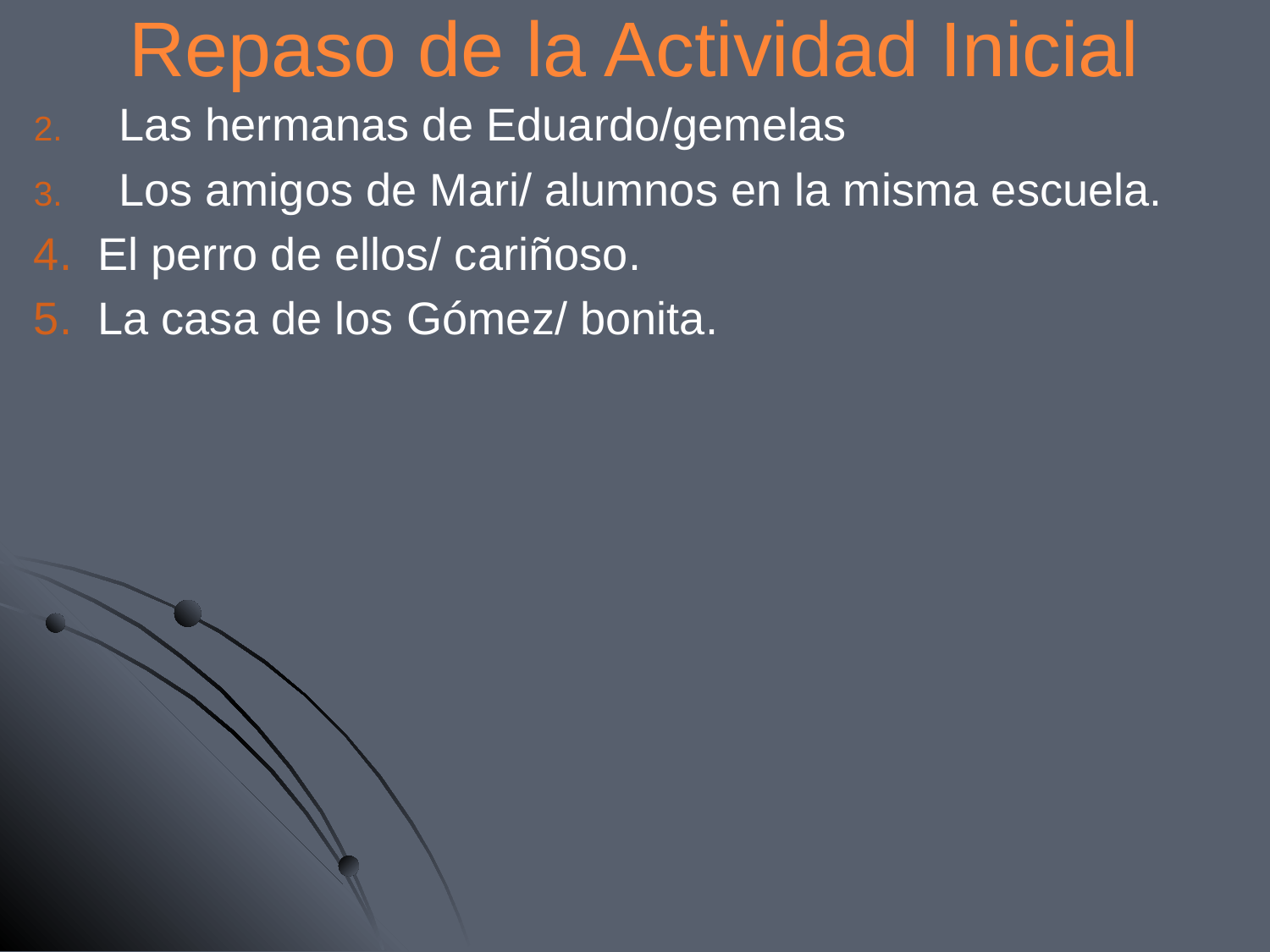

# Repaso de la Actividad Inicial
Las hermanas de Eduardo/gemelas
Los amigos de Mari/ alumnos en la misma escuela.
4.  El perro de ellos/ cariñoso.
5.  La casa de los Gómez/ bonita.